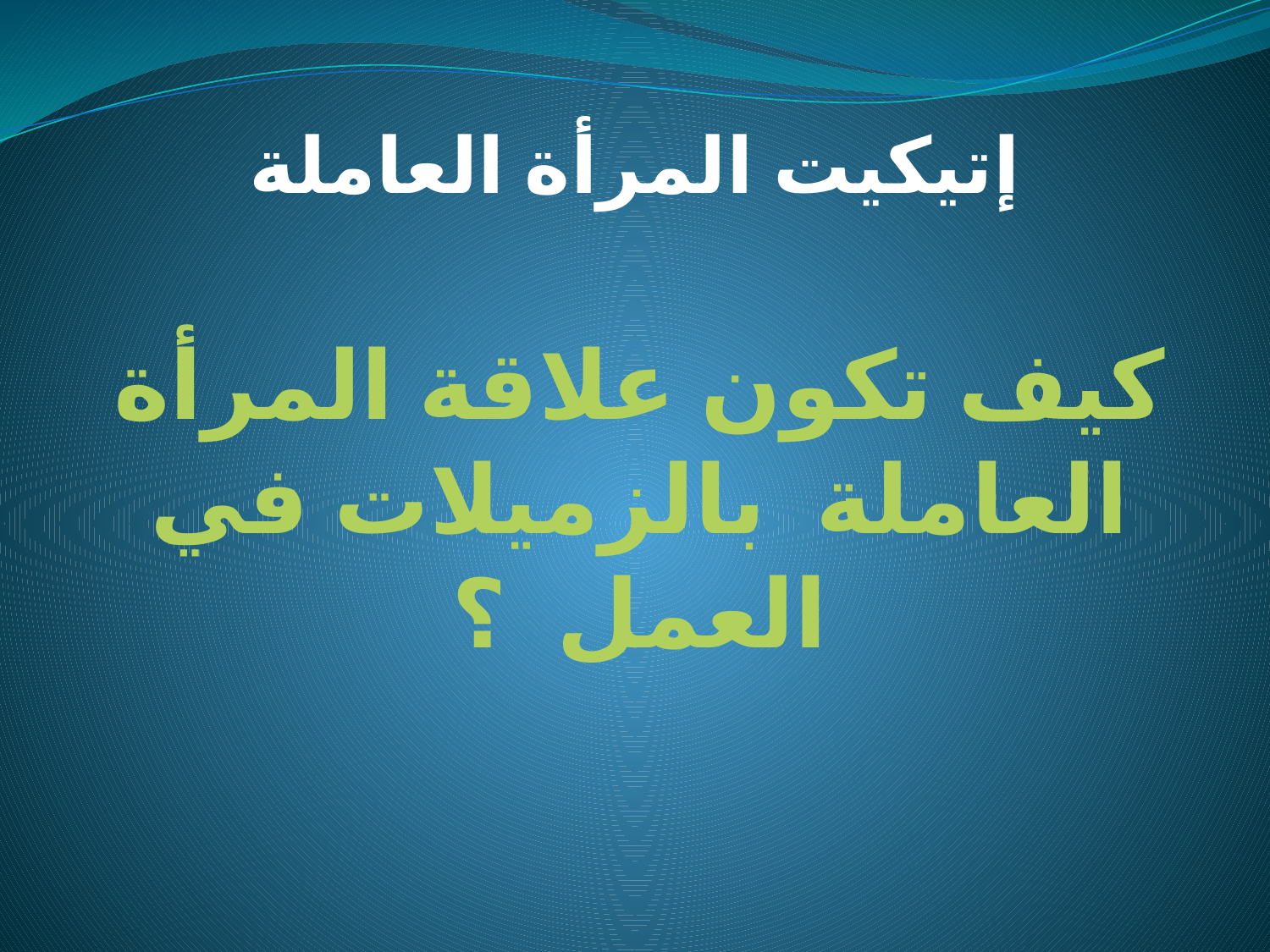

إتيكيت المرأة العاملة
كيف تكون علاقة المرأة العاملة  بالزميلات في العمل  ؟